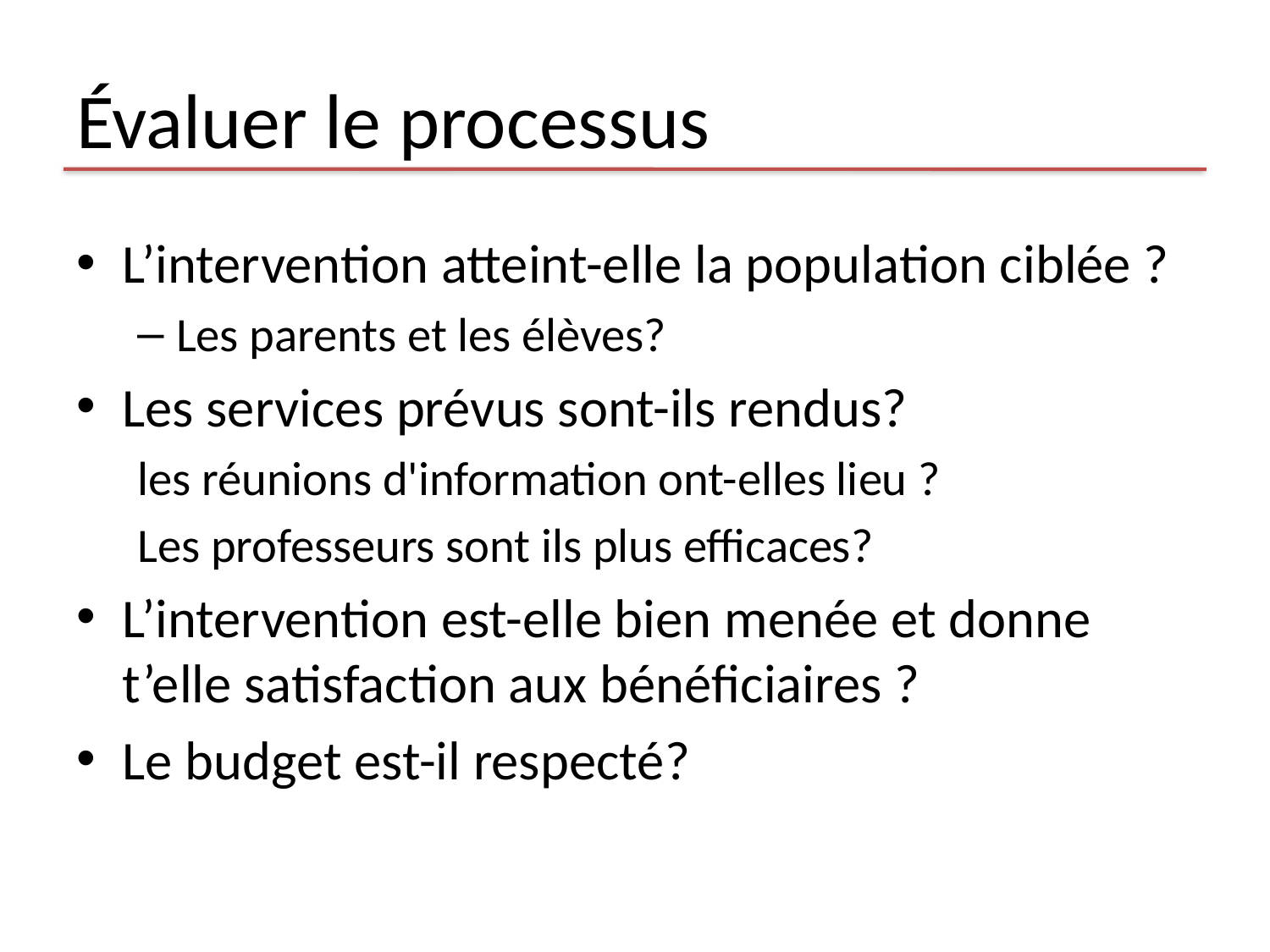

# Évaluer le processus
L’intervention atteint-elle la population ciblée ?
Les parents et les élèves?
Les services prévus sont-ils rendus?
les réunions d'information ont-elles lieu ?
Les professeurs sont ils plus efficaces?
L’intervention est-elle bien menée et donne t’elle satisfaction aux bénéficiaires ?
Le budget est-il respecté?